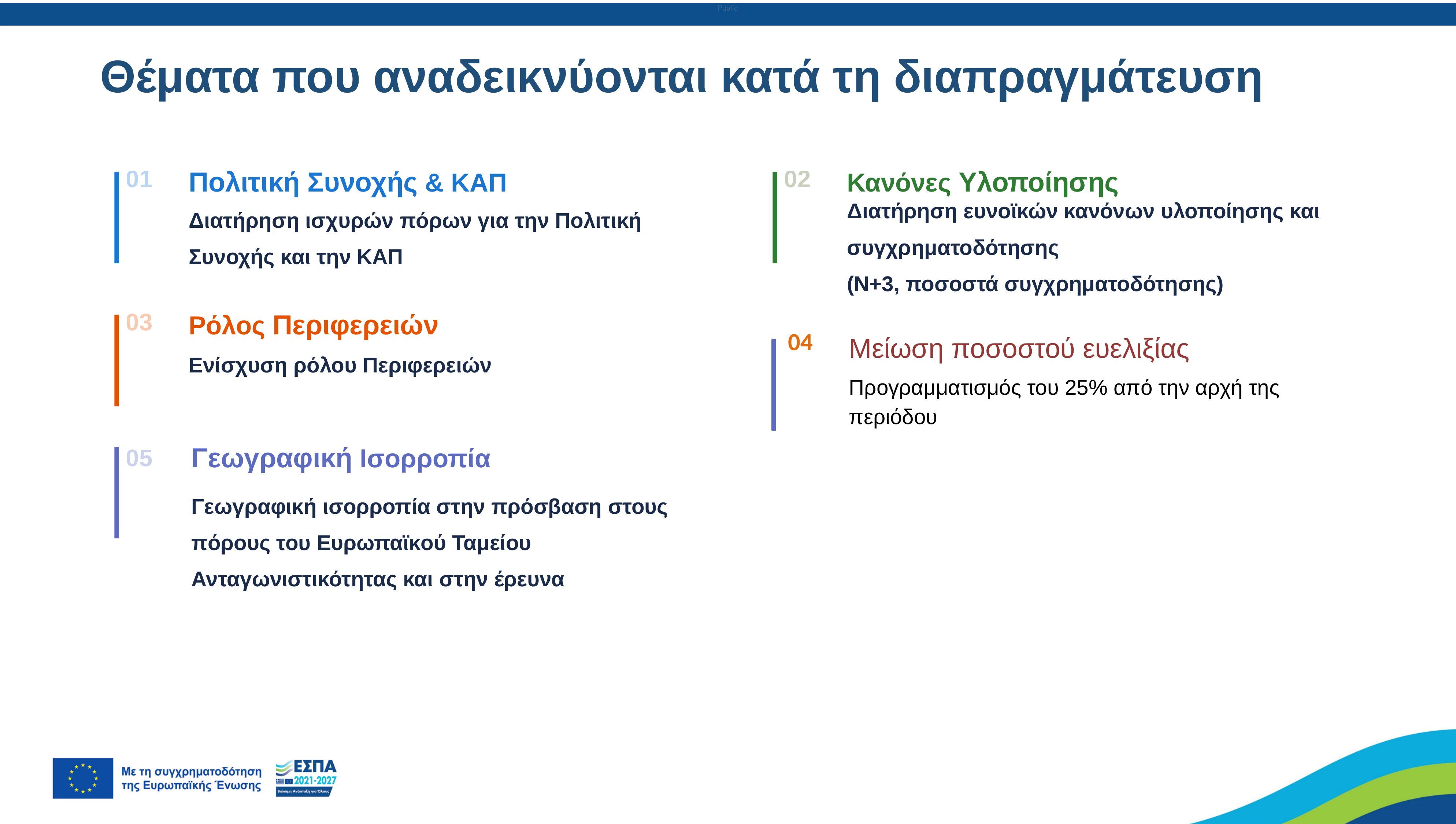

Public

Θέματα που αναδεικνύονται κατά τη διαπραγμάτευση
Πολιτική Συνοχής & ΚΑΠ
Κανόνες Υλοποίησης
01
02

Διατήρηση ευνοϊκών κανόνων υλοποίησης και
συγχρηματοδότησης
(N+3, ποσοστά συγχρηματοδότησης)
Διατήρηση ισχυρών πόρων για την Πολιτική Συνοχής και την ΚΑΠ

Ρόλος Περιφερειών
03

04
Μείωση ποσοστού ευελιξίας
Προγραμματισμός του 25% από την αρχή της περιόδου

Ενίσχυση ρόλου Περιφερειών

Γεωγραφική Ισορροπία

05
Γεωγραφική ισορροπία στην πρόσβαση στους πόρους του Ευρωπαϊκού Ταμείου Ανταγωνιστικότητας και στην έρευνα